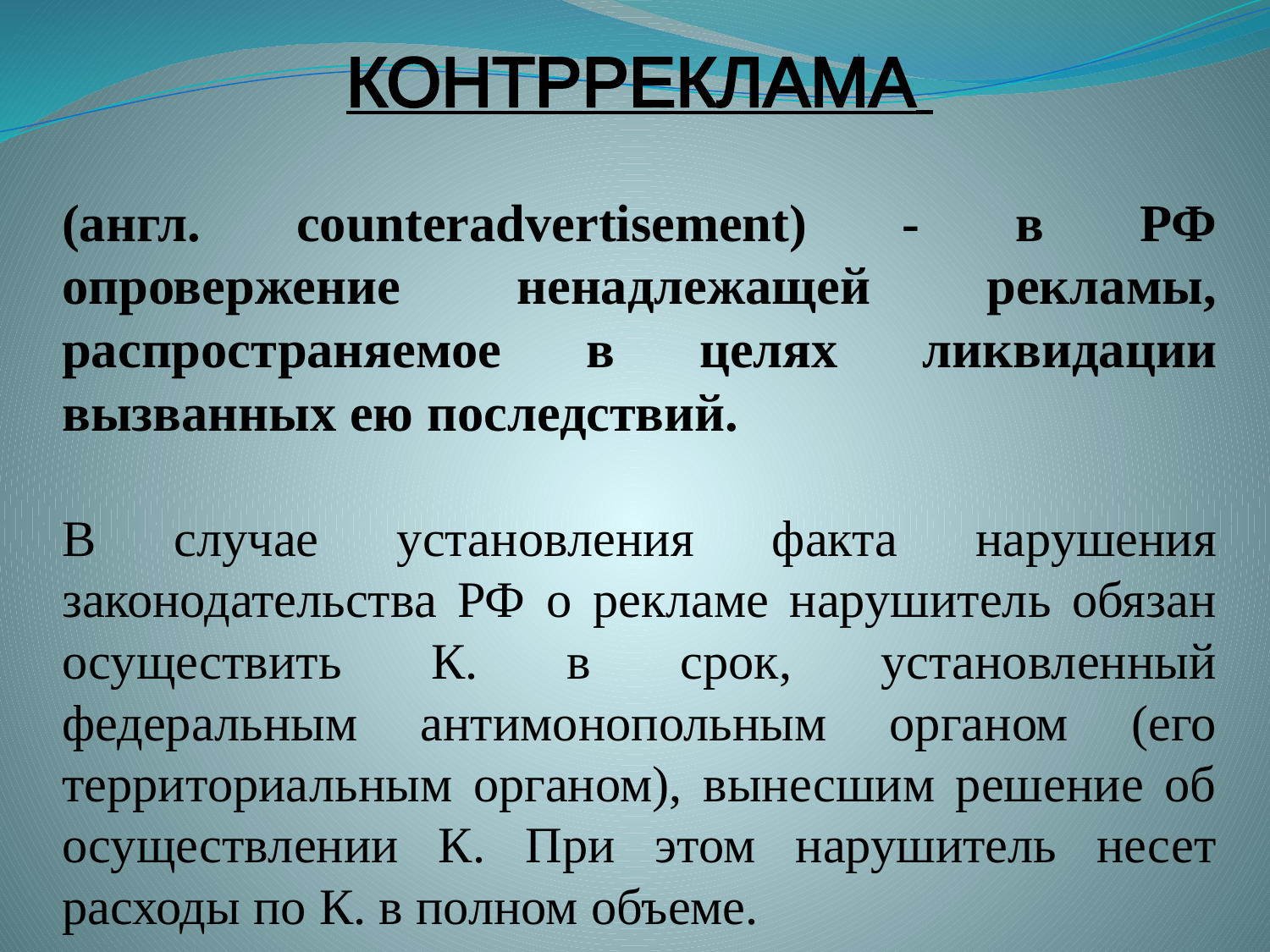

КОНТРРЕКЛАМА

(англ. counteradvertisement) - в РФ опровержение ненадлежащей рекламы, распространяемое в целях ликвидации вызванных ею последствий.

В случае установления факта нарушения законодательства РФ о рекламе нарушитель обязан осуществить К. в срок, установленный федеральным антимонопольным органом (его территориальным органом), вынесшим решение об осуществлении К. При этом нарушитель несет расходы по К. в полном объеме.